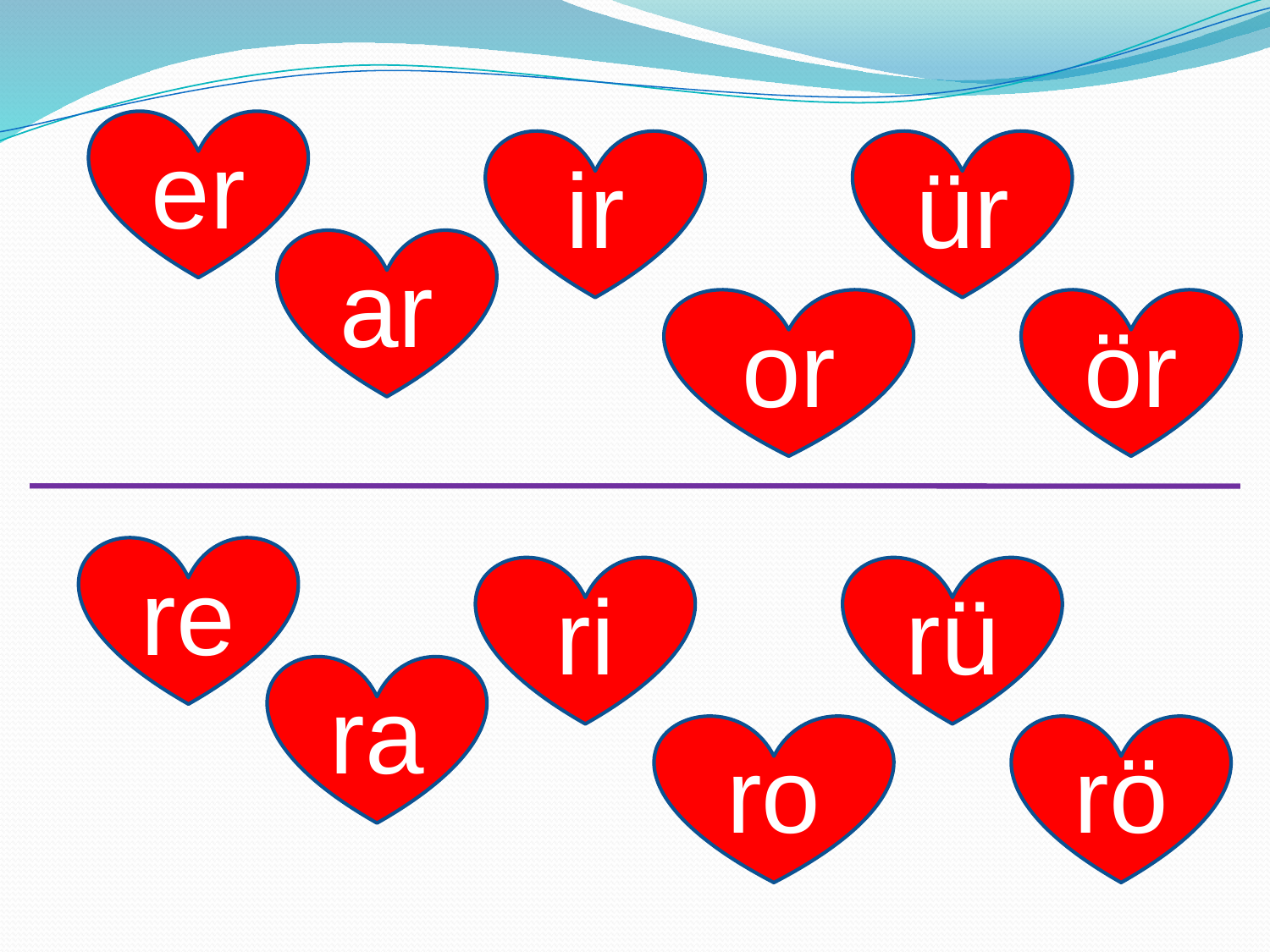

er
ir
ür
ar
or
ör
re
ri
rü
ra
ro
rö